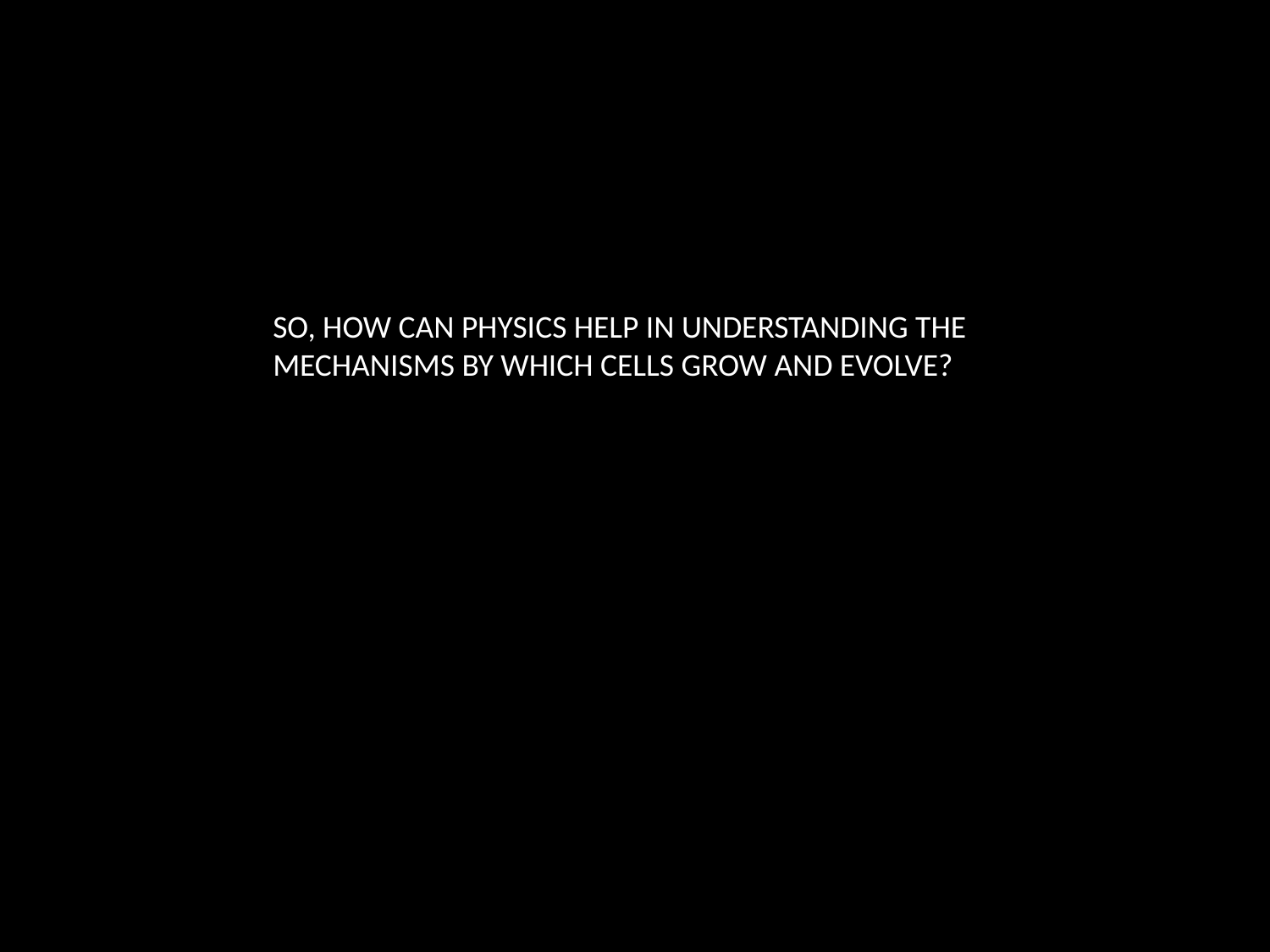

SO, HOW CAN PHYSICS HELP IN UNDERSTANDING THE MECHANISMS BY WHICH CELLS GROW AND EVOLVE?